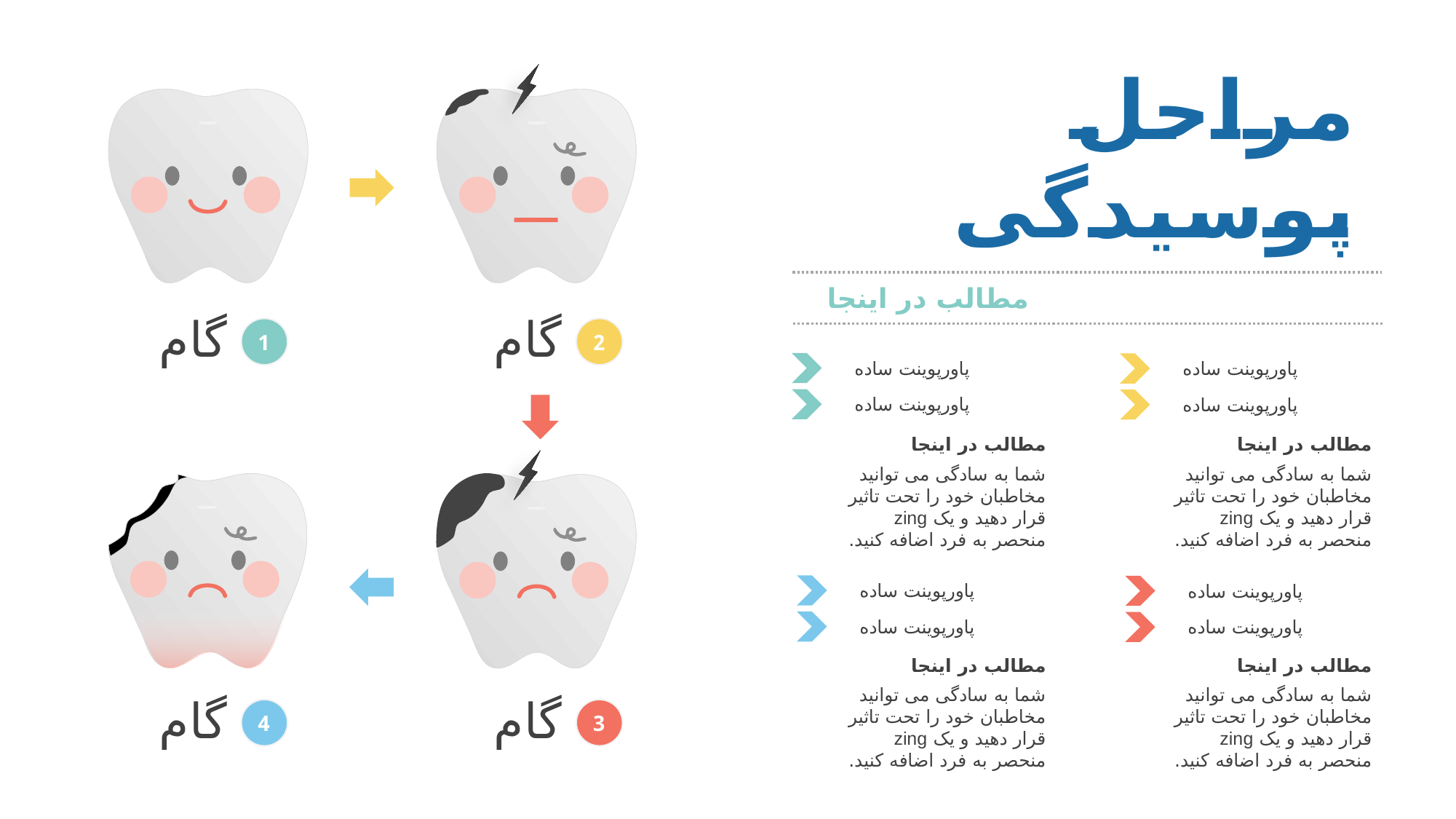

مراحل پوسیدگی

مطالب در اینجا
1
گام
2
گام

پاورپوینت ساده

پاورپوینت ساده

پاورپوینت ساده

پاورپوینت ساده

مطالب در اینجا
شما به سادگی می توانید مخاطبان خود را تحت تاثیر قرار دهید و یک zing منحصر به فرد اضافه کنید.
مطالب در اینجا
شما به سادگی می توانید مخاطبان خود را تحت تاثیر قرار دهید و یک zing منحصر به فرد اضافه کنید.

پاورپوینت ساده

پاورپوینت ساده

پاورپوینت ساده

پاورپوینت ساده

مطالب در اینجا
شما به سادگی می توانید مخاطبان خود را تحت تاثیر قرار دهید و یک zing منحصر به فرد اضافه کنید.
مطالب در اینجا
شما به سادگی می توانید مخاطبان خود را تحت تاثیر قرار دهید و یک zing منحصر به فرد اضافه کنید.
4
گام
3
گام